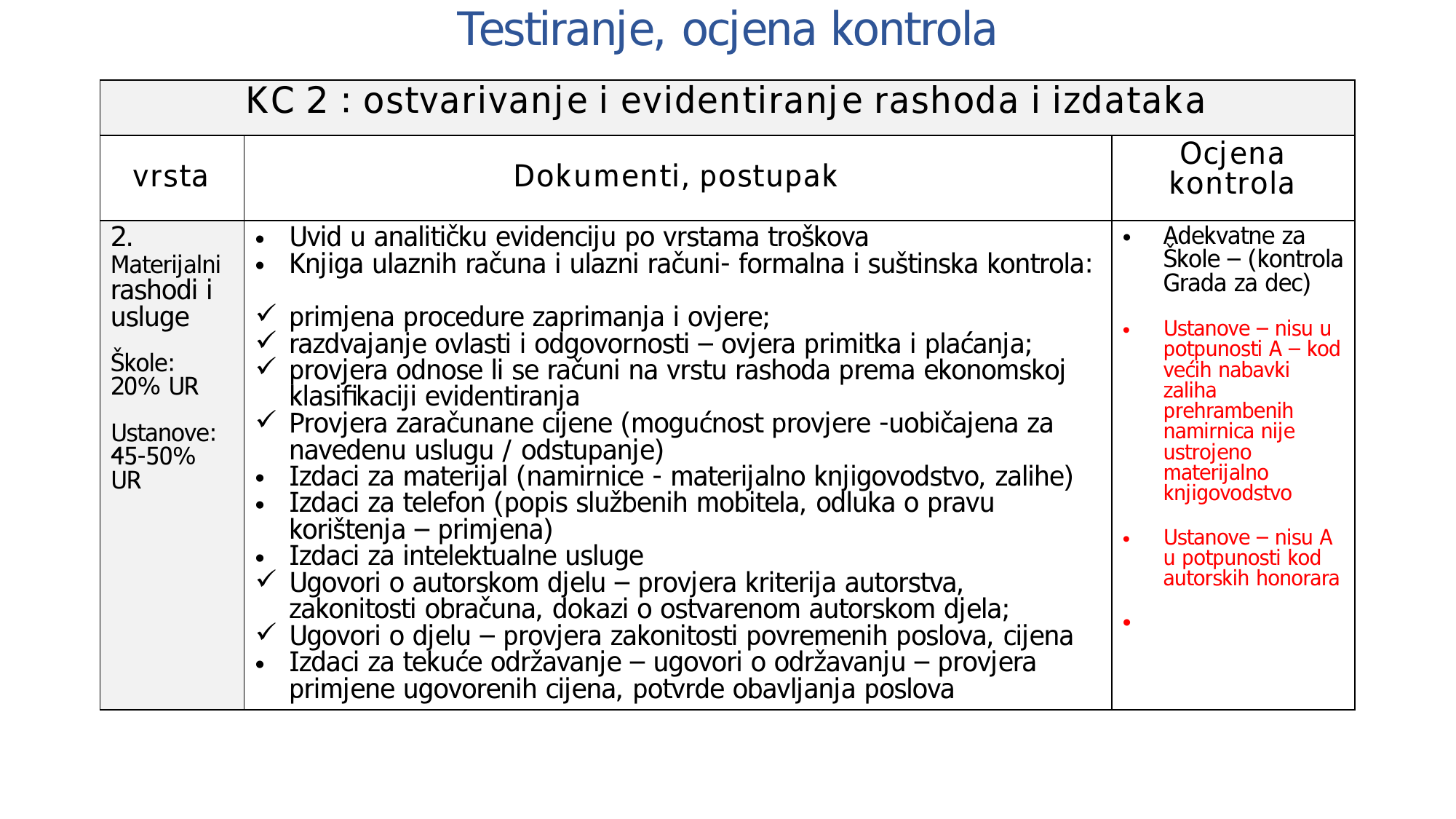

# Testiranje, ocjena kontrola
| KC 2 : ostvarivanje i evidentiranje rashoda i izdataka |  |  |
| --- | --- | --- |
| vrsta | Dokumenti, postupak | Ocjena kontrola |
| 2. Materijalni rashodi i usluge Škole: 20% UR Ustanove: 45-50% UR | Uvid u analitičku evidenciju po vrstama troškova Knjiga ulaznih računa i ulazni računi- formalna i suštinska kontrola: primjena procedure zaprimanja i ovjere; razdvajanje ovlasti i odgovornosti – ovjera primitka i plaćanja; provjera odnose li se računi na vrstu rashoda prema ekonomskoj klasifikaciji evidentiranja Provjera zaračunane cijene (mogućnost provjere -uobičajena za navedenu uslugu / odstupanje) Izdaci za materijal (namirnice - materijalno knjigovodstvo, zalihe) Izdaci za telefon (popis službenih mobitela, odluka o pravu korištenja – primjena) Izdaci za intelektualne usluge Ugovori o autorskom djelu – provjera kriterija autorstva, zakonitosti obračuna, dokazi o ostvarenom autorskom djela; Ugovori o djelu – provjera zakonitosti povremenih poslova, cijena Izdaci za tekuće održavanje – ugovori o održavanju – provjera primjene ugovorenih cijena, potvrde obavljanja poslova | Adekvatne za Škole – (kontrola Grada za dec) Ustanove – nisu u potpunosti A – kod većih nabavki zaliha prehrambenih namirnica nije ustrojeno materijalno knjigovodstvo Ustanove – nisu A u potpunosti kod autorskih honorara |